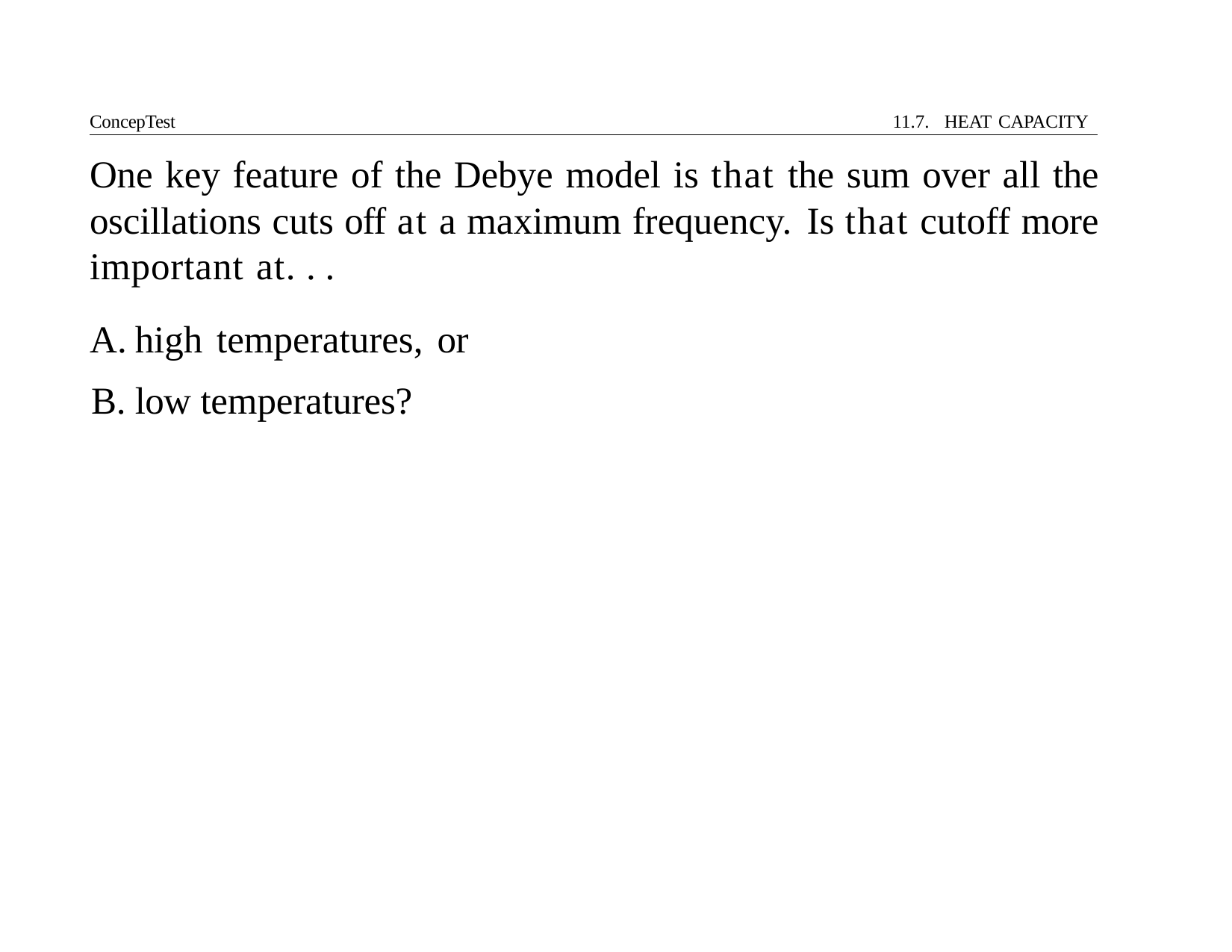

ConcepTest	11.7.  HEAT CAPACITY

# One key feature of the Debye model is that the sum over all the oscillations cuts off at a maximum frequency. Is that cutoff more important at. . .
high temperatures, or
low temperatures?